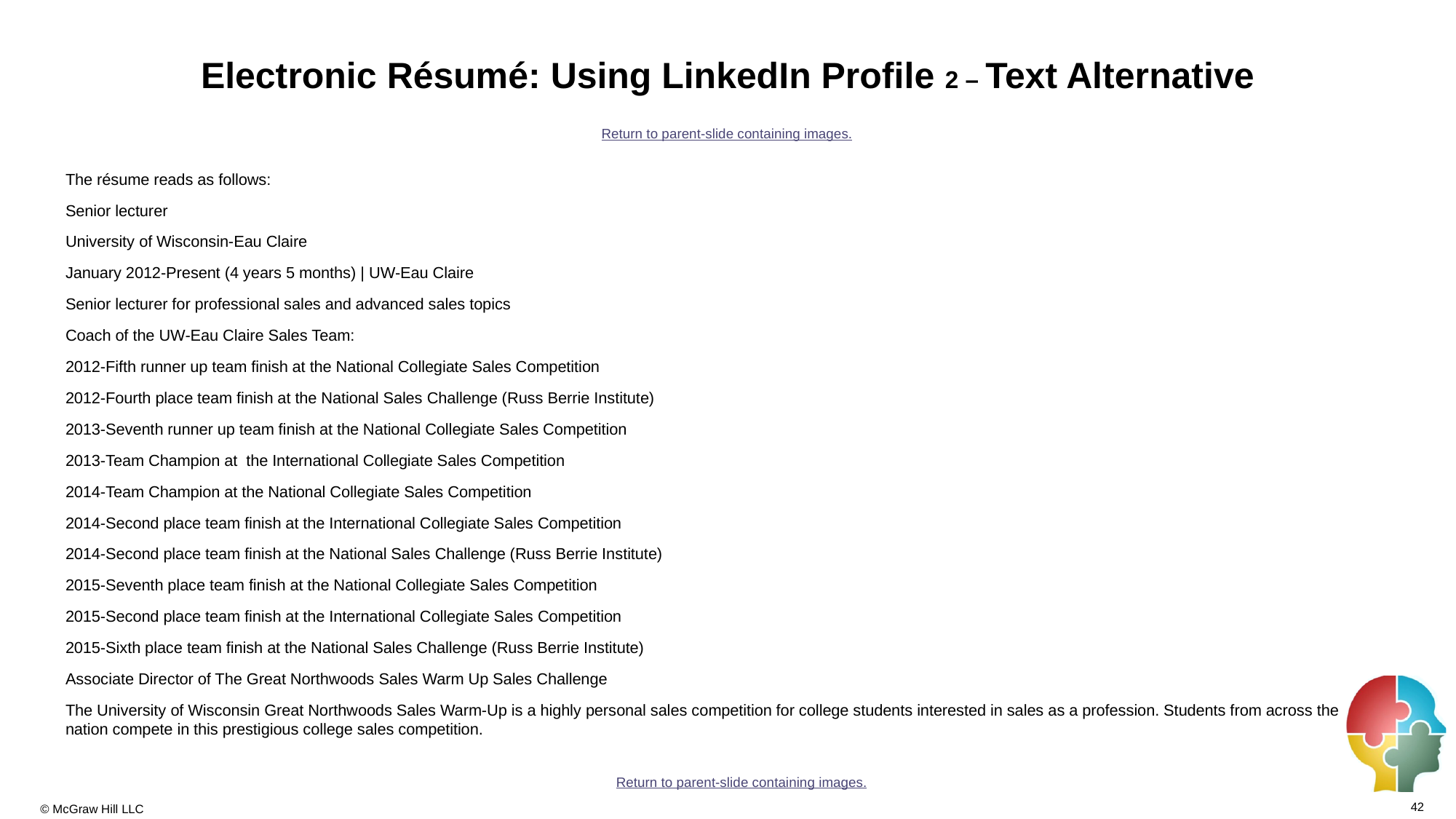

# Electronic Résumé: Using LinkedIn Profile 2 – Text Alternative
Return to parent-slide containing images.
The résume reads as follows:
Senior lecturer
University of Wisconsin-Eau Claire
January 2012-Present (4 years 5 months) | UW-Eau Claire
Senior lecturer for professional sales and advanced sales topics
Coach of the UW-Eau Claire Sales Team:
2012-Fifth runner up team finish at the National Collegiate Sales Competition
2012-Fourth place team finish at the National Sales Challenge (Russ Berrie Institute)
2013-Seventh runner up team finish at the National Collegiate Sales Competition
2013-Team Champion at  the International Collegiate Sales Competition
2014-Team Champion at the National Collegiate Sales Competition
2014-Second place team finish at the International Collegiate Sales Competition
2014-Second place team finish at the National Sales Challenge (Russ Berrie Institute)
2015-Seventh place team finish at the National Collegiate Sales Competition
2015-Second place team finish at the International Collegiate Sales Competition
2015-Sixth place team finish at the National Sales Challenge (Russ Berrie Institute)
Associate Director of The Great Northwoods Sales Warm Up Sales Challenge
The University of Wisconsin Great Northwoods Sales Warm-Up is a highly personal sales competition for college students interested in sales as a profession. Students from across the nation compete in this prestigious college sales competition.
Return to parent-slide containing images.
42